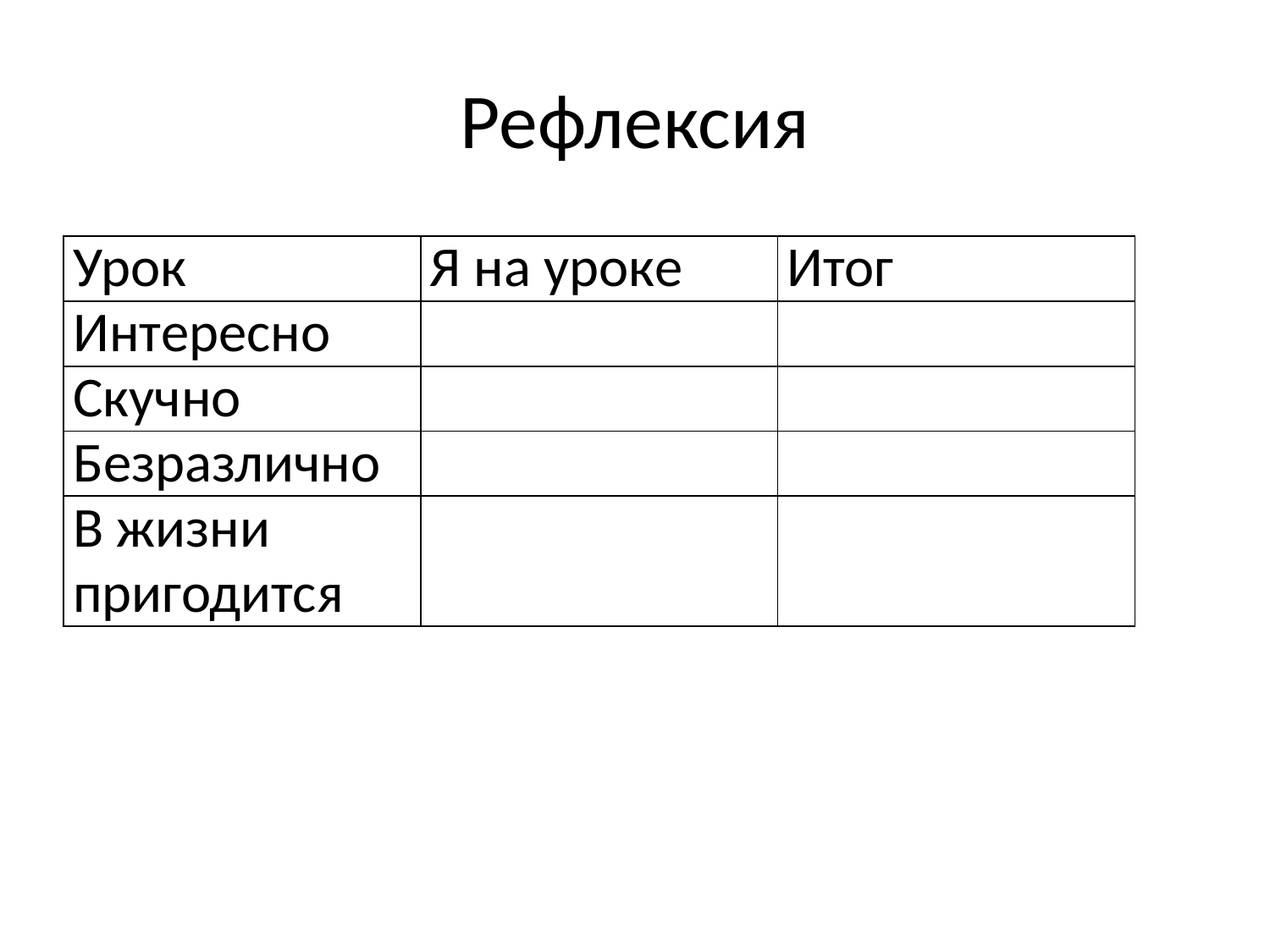

# Рефлексия
| Урок | Я на уроке | Итог |
| --- | --- | --- |
| Интересно |  |  |
| Скучно |  |  |
| Безразлично |  |  |
| В жизни пригодится |  |  |